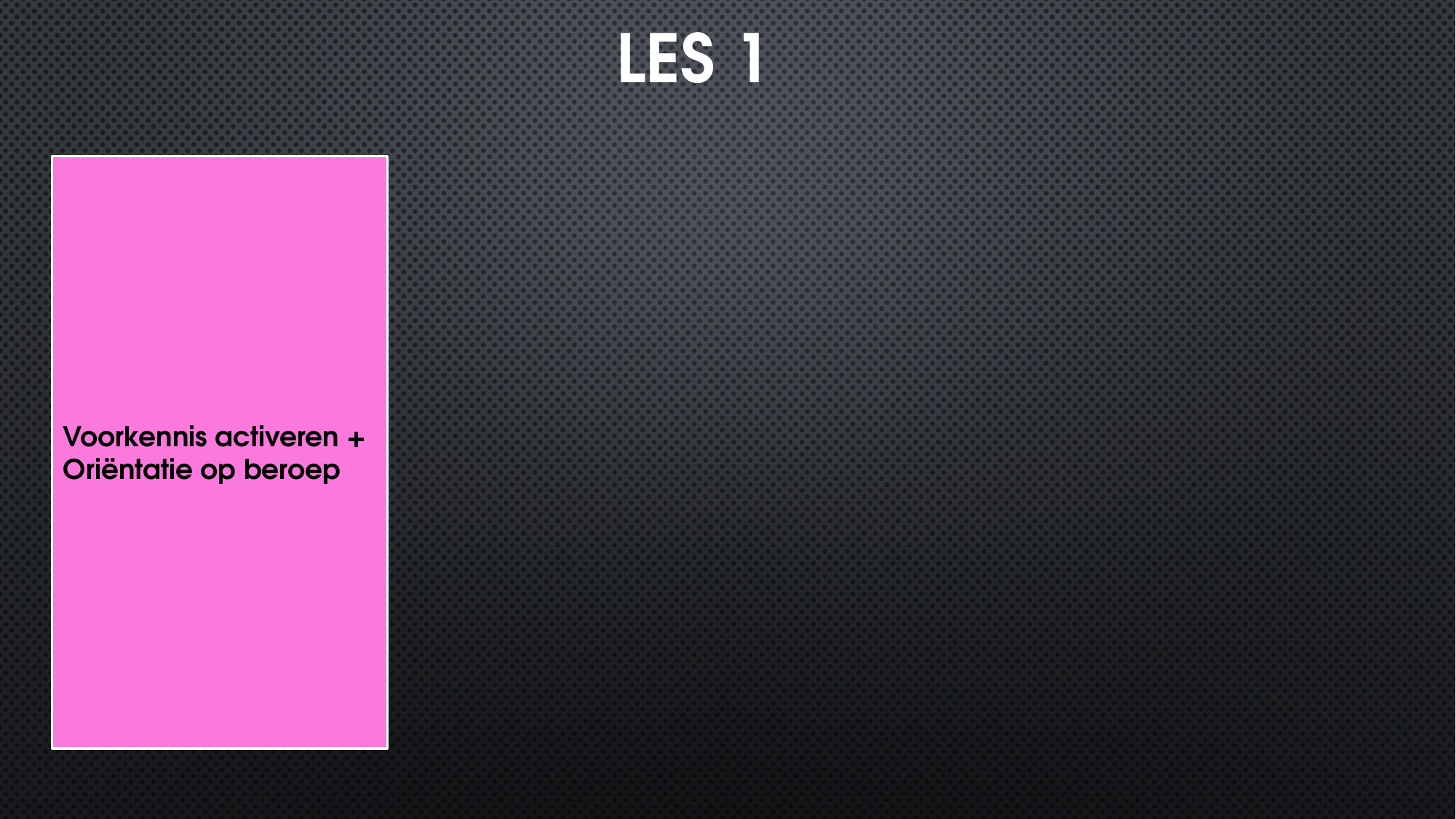

# Les 1
Voorkennis activeren +
Oriëntatie op beroep